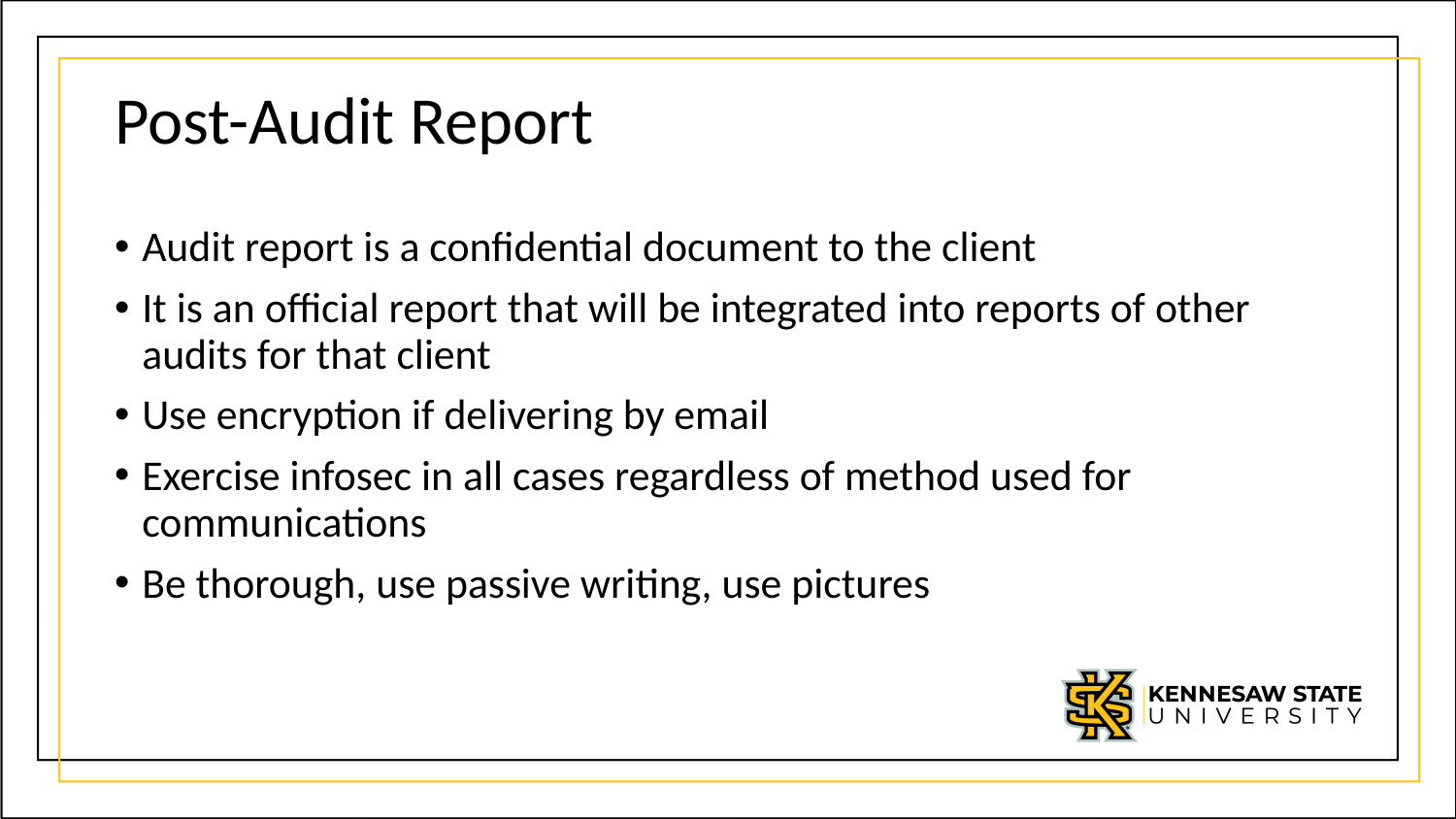

# Post-Audit Report
Audit report is a confidential document to the client
It is an official report that will be integrated into reports of other audits for that client
Use encryption if delivering by email
Exercise infosec in all cases regardless of method used for communications
Be thorough, use passive writing, use pictures